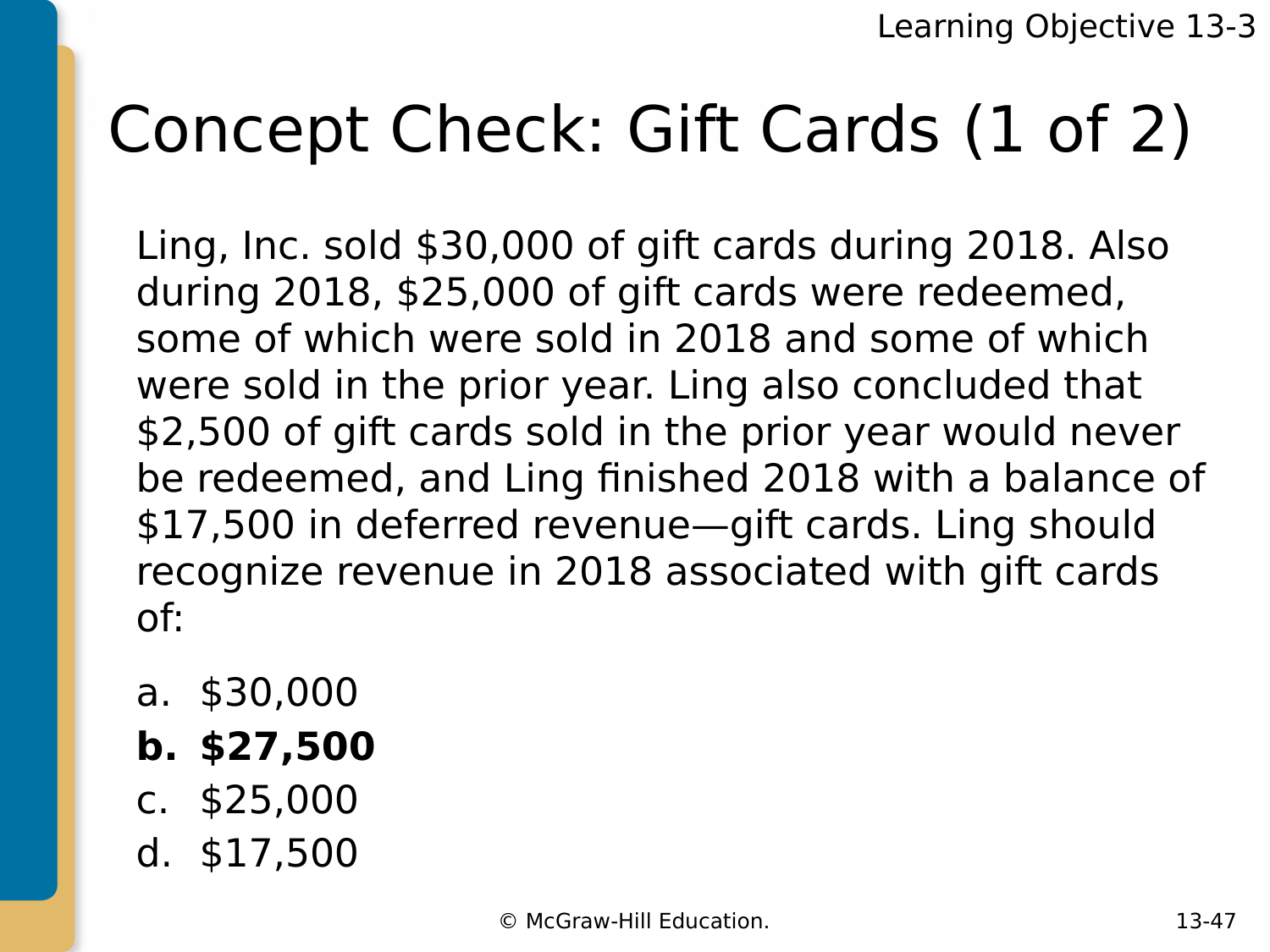

Learning Objective 13-3
# Concept Check: Gift Cards (1 of 2)
Ling, Inc. sold $30,000 of gift cards during 2018. Also during 2018, $25,000 of gift cards were redeemed, some of which were sold in 2018 and some of which were sold in the prior year. Ling also concluded that $2,500 of gift cards sold in the prior year would never be redeemed, and Ling finished 2018 with a balance of $17,500 in deferred revenue—gift cards. Ling should recognize revenue in 2018 associated with gift cards of:
$30,000
$27,500
$25,000
$17,500